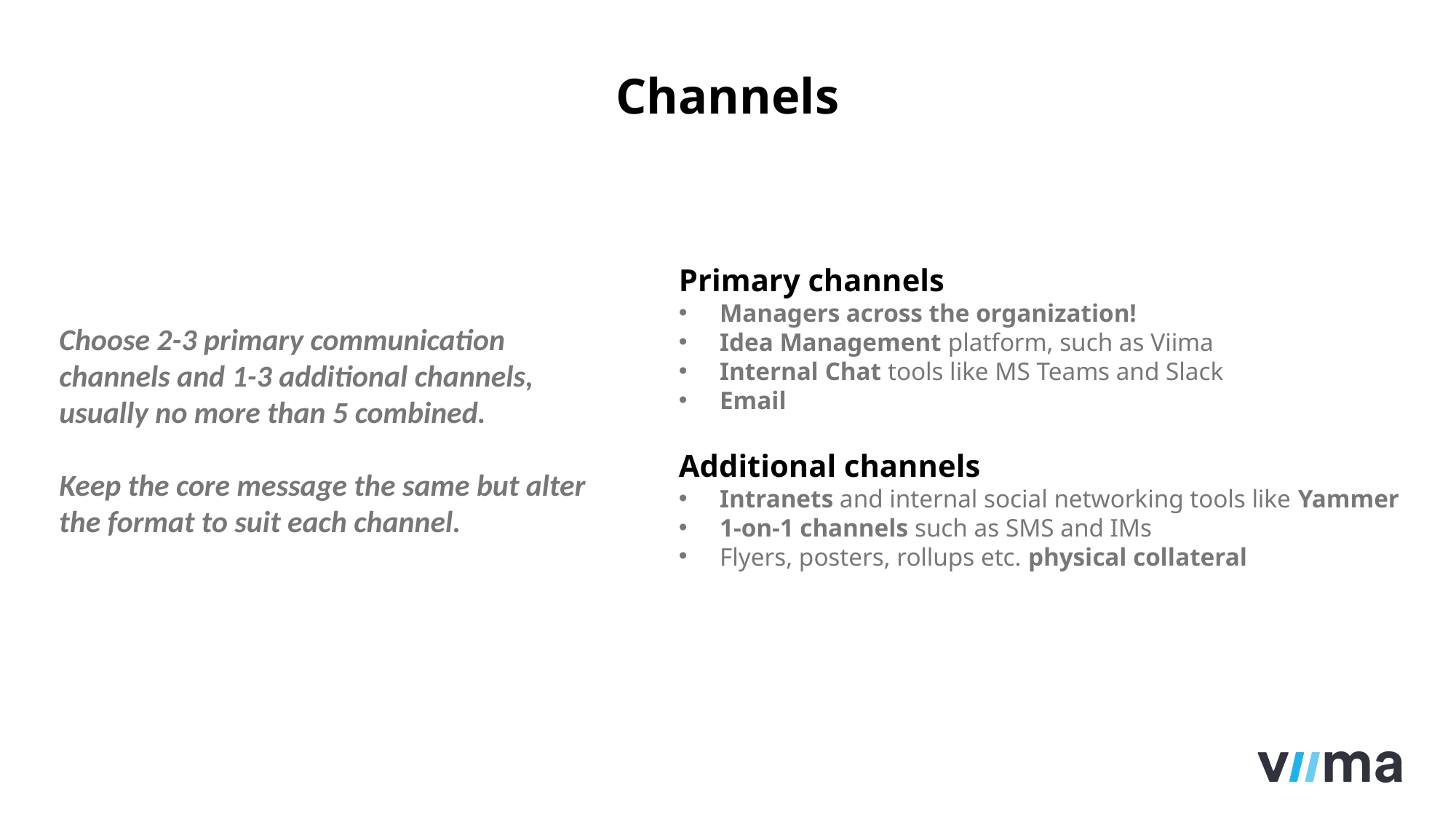

# Channels
Primary channels
Managers across the organization!
Idea Management platform, such as Viima
Internal Chat tools like MS Teams and Slack
Email

Additional channels
Intranets and internal social networking tools like Yammer
1-on-1 channels such as SMS and IMs
Flyers, posters, rollups etc. physical collateral

Choose 2-3 primary communication channels and 1-3 additional channels, usually no more than 5 combined.

Keep the core message the same but alter the format to suit each channel.